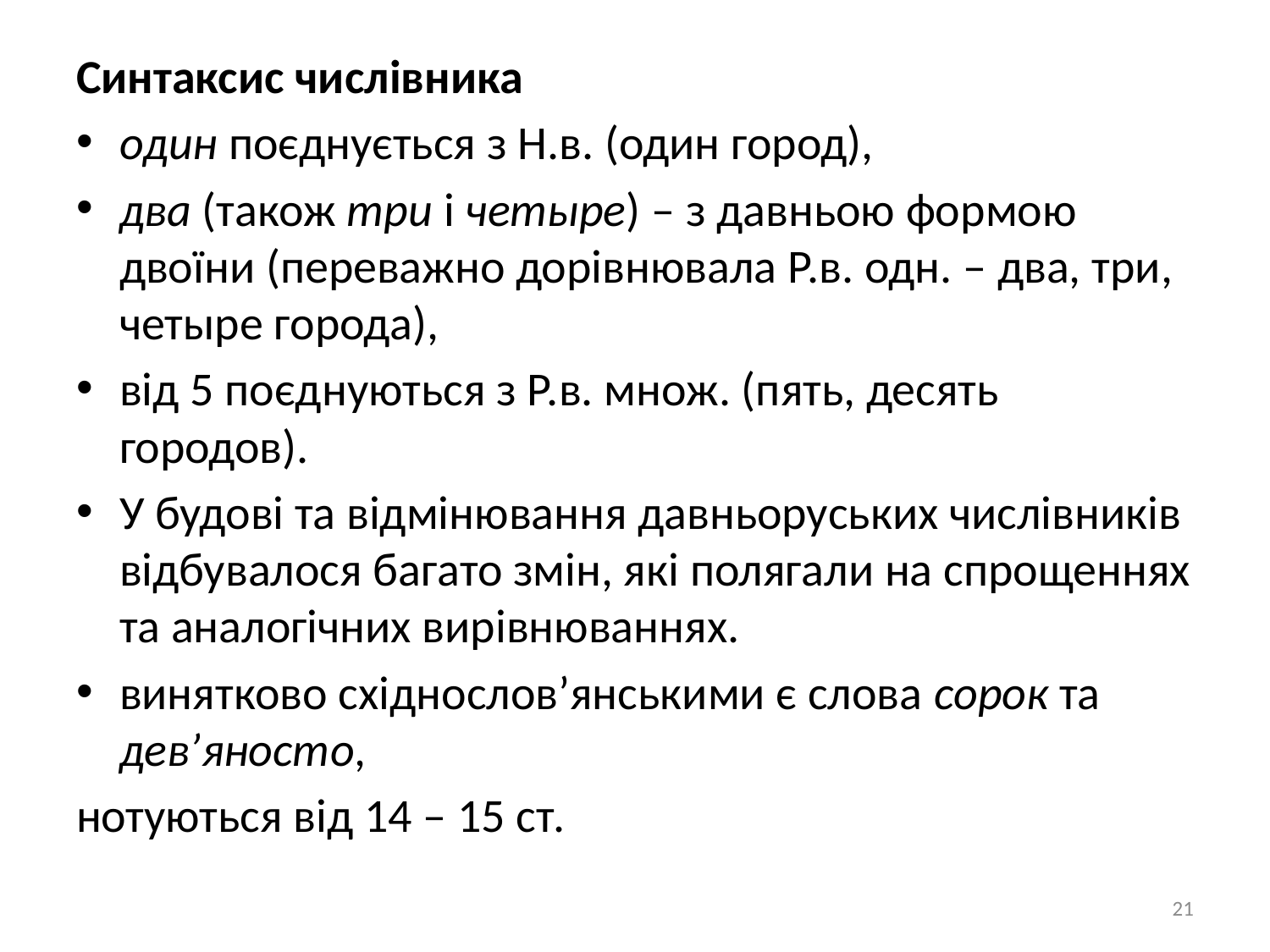

Синтаксис числівника
один поєднується з Н.в. (один город),
два (також три і четыре) – з давньою формою двоїни (переважно дорівнювала Р.в. одн. – два, три, четыре города),
від 5 поєднуються з Р.в. множ. (пять, десять городов).
У будові та відмінювання давньоруських числівників відбувалося багато змін, які полягали на спрощеннях та аналогічних вирівнюваннях.
винятково східнослов’янськими є слова сорок та дев’яносто,
нотуються від 14 – 15 ст.
21